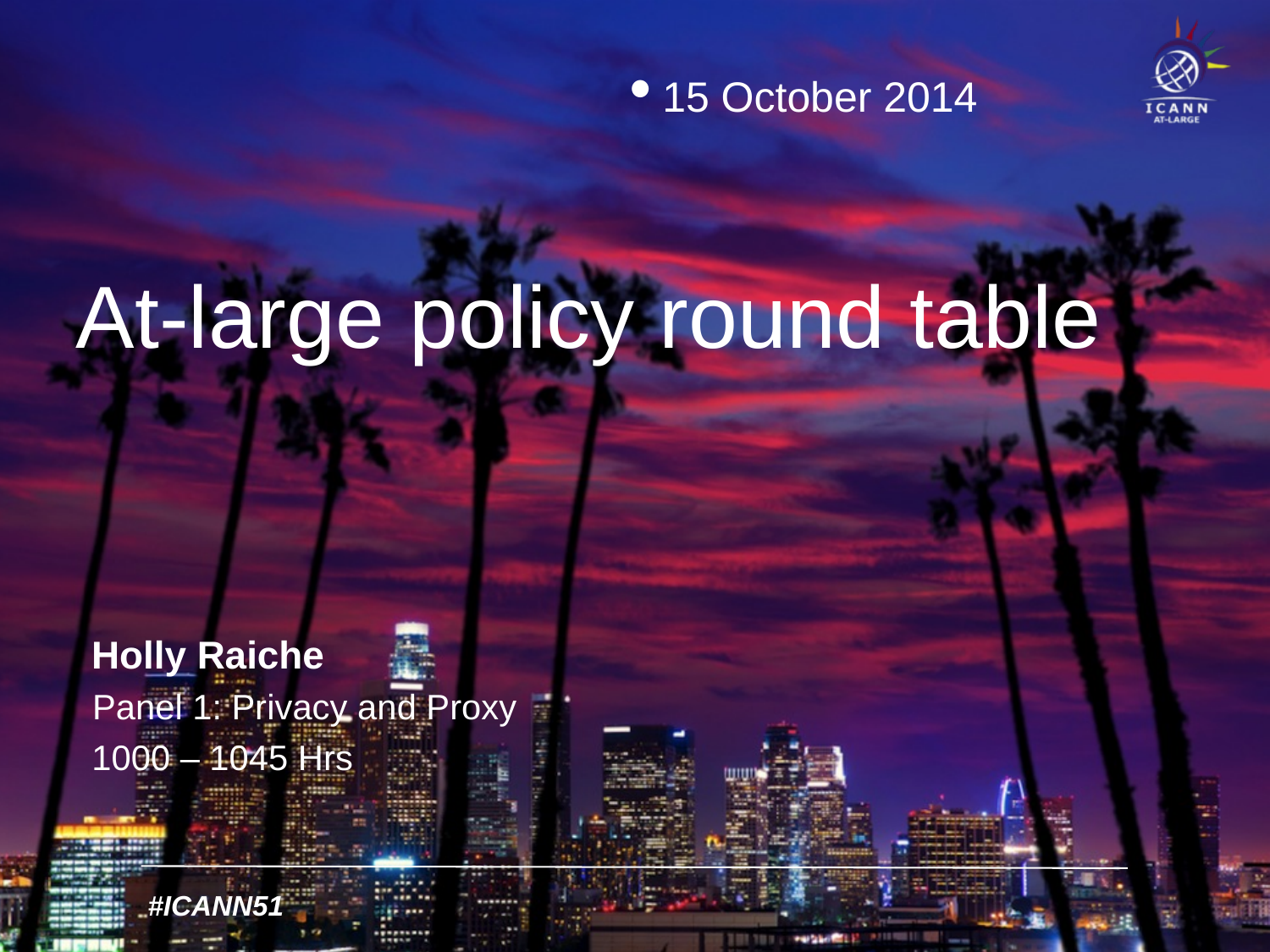

15 October 2014
At-large policy round table

Holly Raiche
Panel 1: Privacy and Proxy
1000 – 1045 Hrs